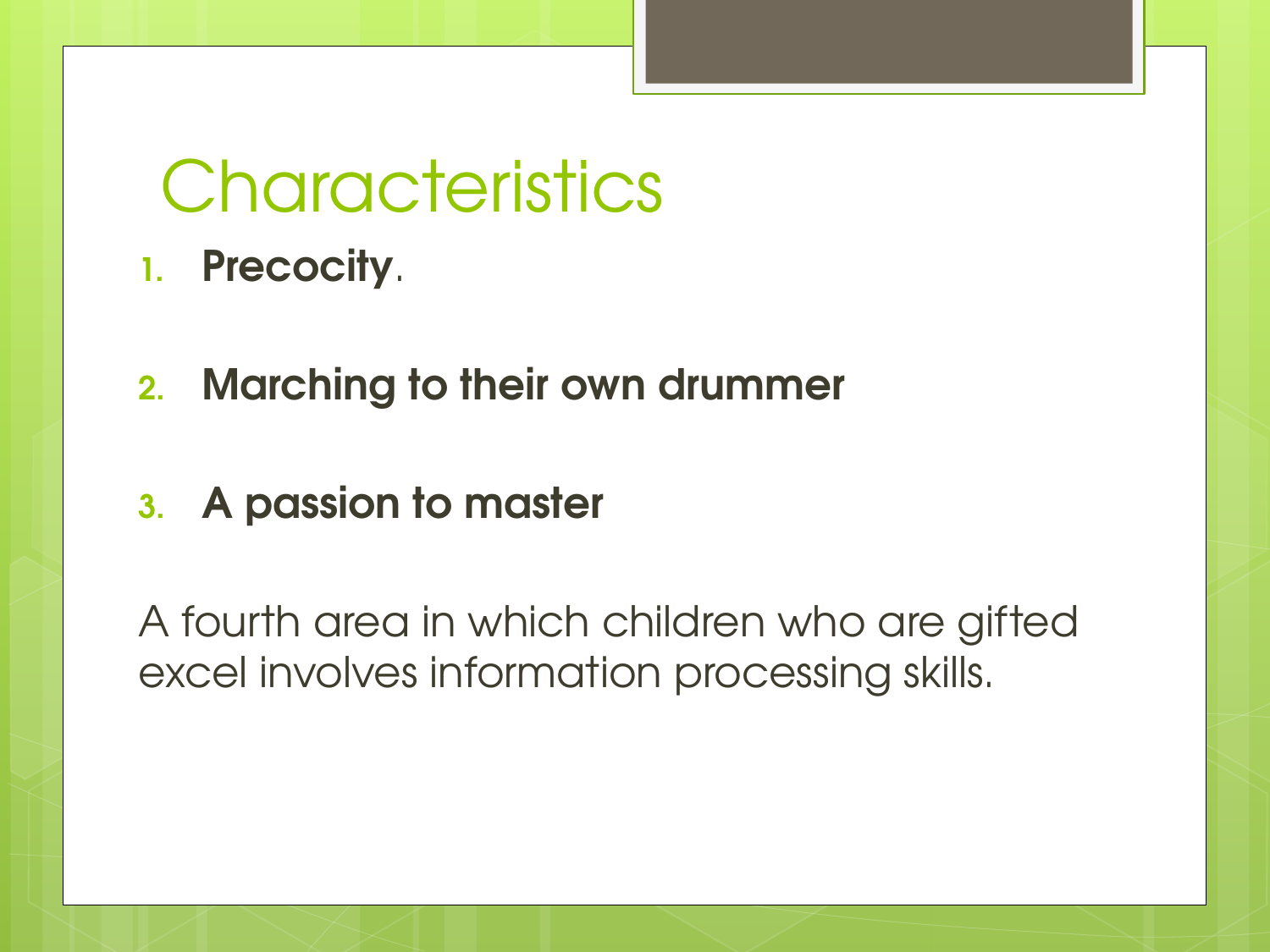

# Characteristics
Precocity.

Marching to their own drummer

A passion to master

A fourth area in which children who are gifted excel involves information processing skills.